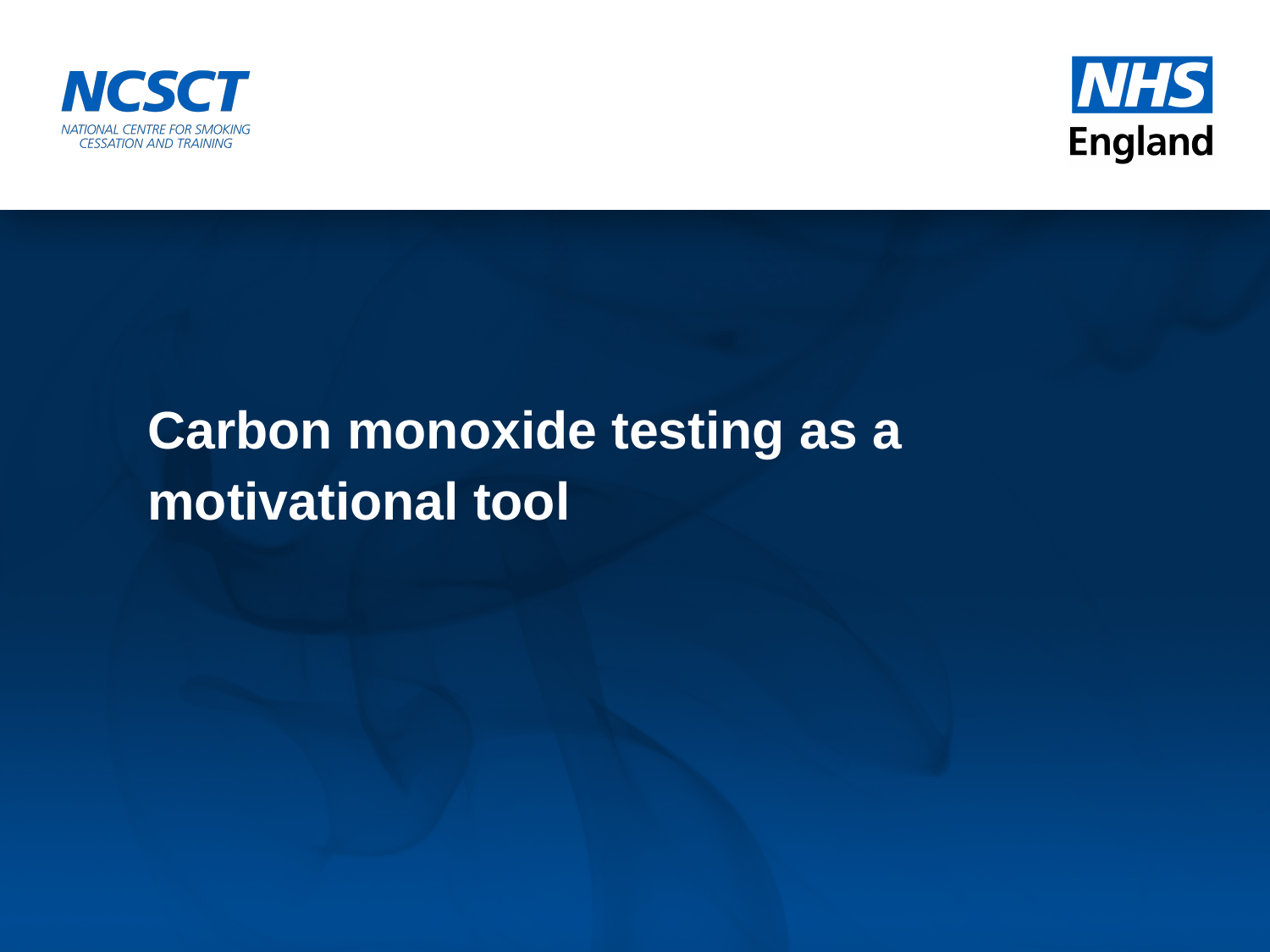

Carbon monoxide testing as a motivational tool